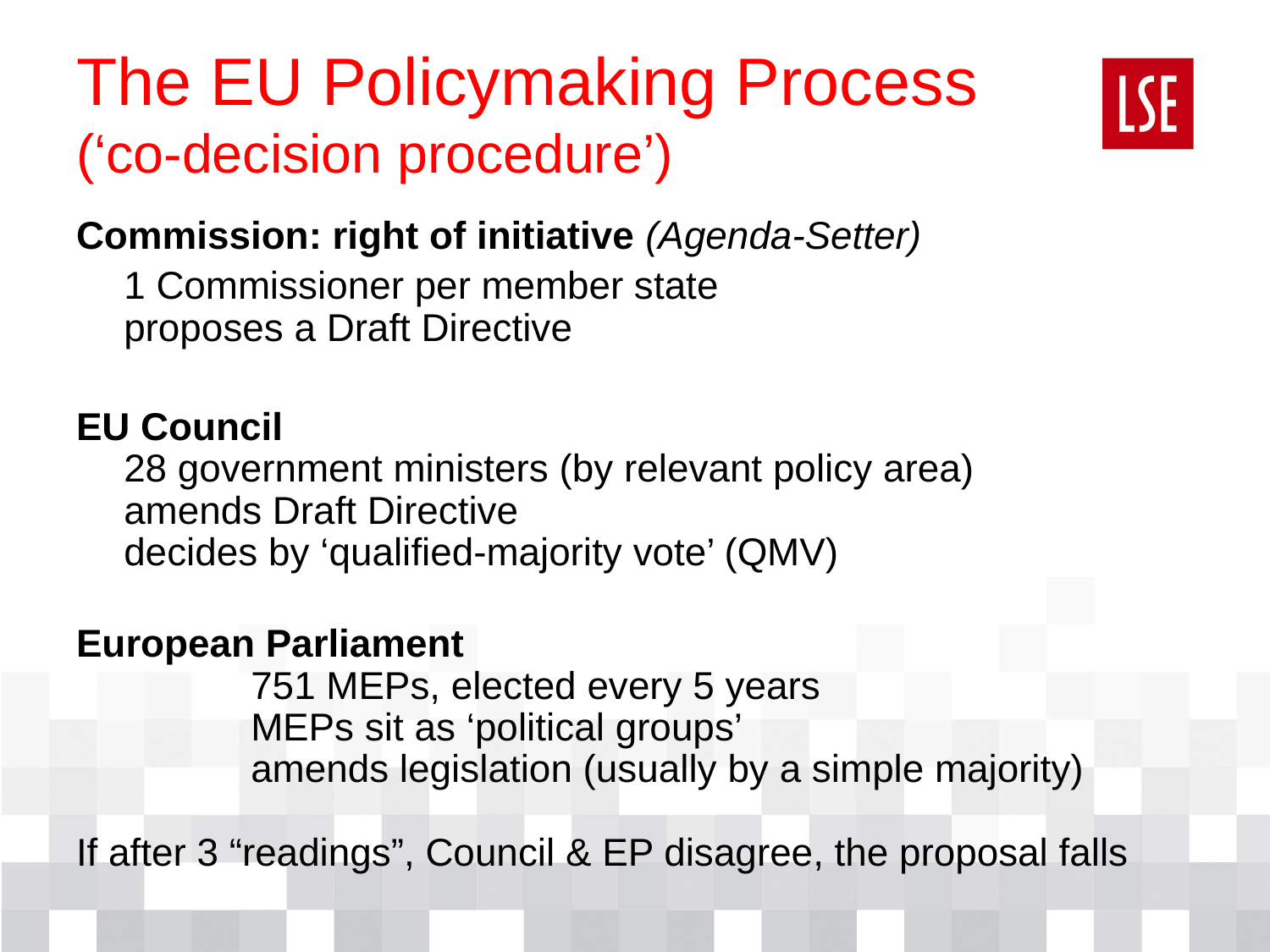

# The EU Policymaking Process (‘co-decision procedure’)
Commission: right of initiative (Agenda-Setter)
	1 Commissioner per member state
proposes a Draft Directive

EU Council
28 government ministers (by relevant policy area)
amends Draft Directive
decides by ‘qualified-majority vote’ (QMV)

European Parliament
	751 MEPs, elected every 5 years
		MEPs sit as ‘political groups’
	amends legislation (usually by a simple majority)

If after 3 “readings”, Council & EP disagree, the proposal falls